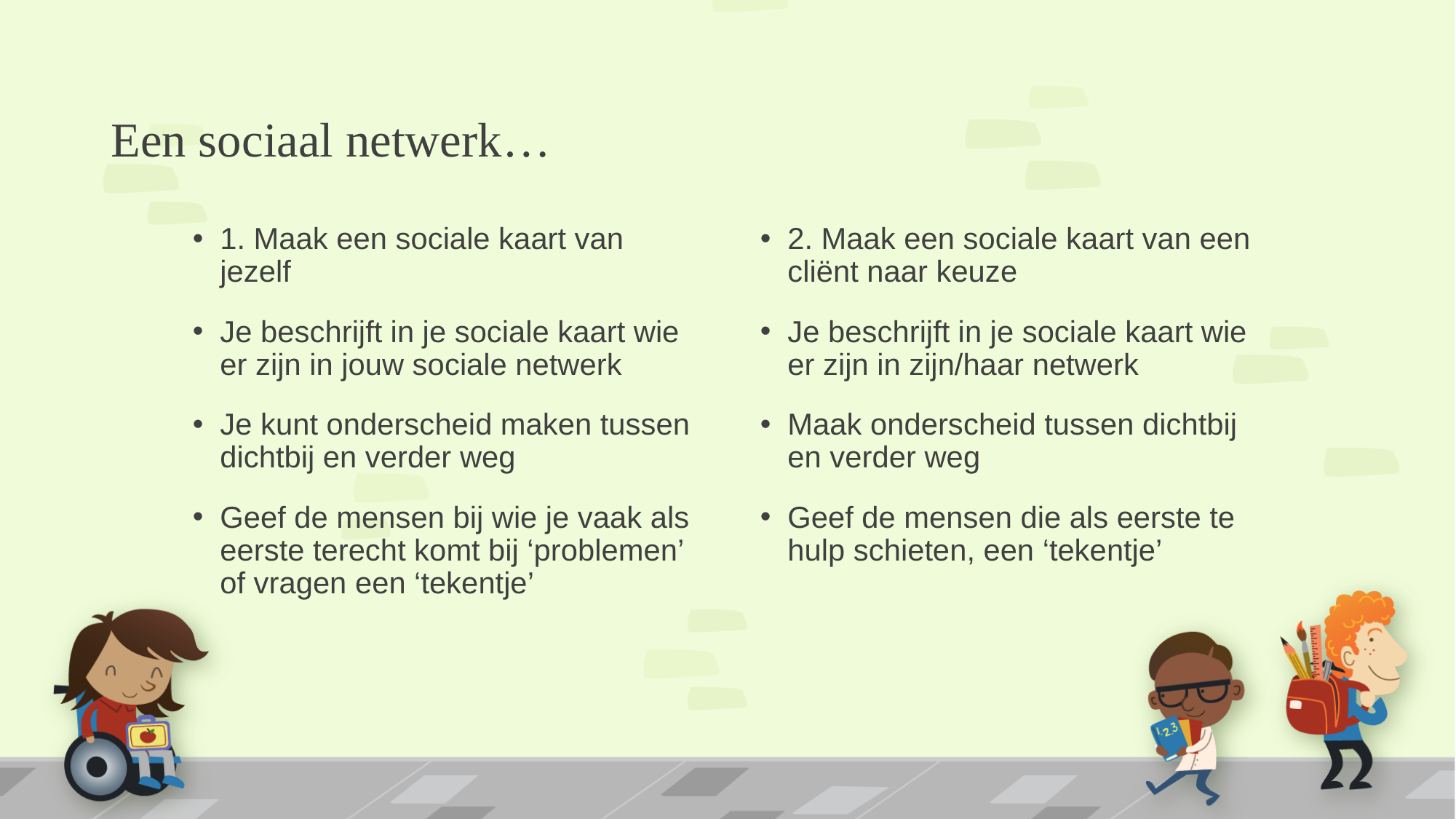

# Een sociaal netwerk…
1. Maak een sociale kaart van jezelf
Je beschrijft in je sociale kaart wie er zijn in jouw sociale netwerk
Je kunt onderscheid maken tussen dichtbij en verder weg
Geef de mensen bij wie je vaak als eerste terecht komt bij ‘problemen’ of vragen een ‘tekentje’
2. Maak een sociale kaart van een cliënt naar keuze
Je beschrijft in je sociale kaart wie er zijn in zijn/haar netwerk
Maak onderscheid tussen dichtbij en verder weg
Geef de mensen die als eerste te hulp schieten, een ‘tekentje’